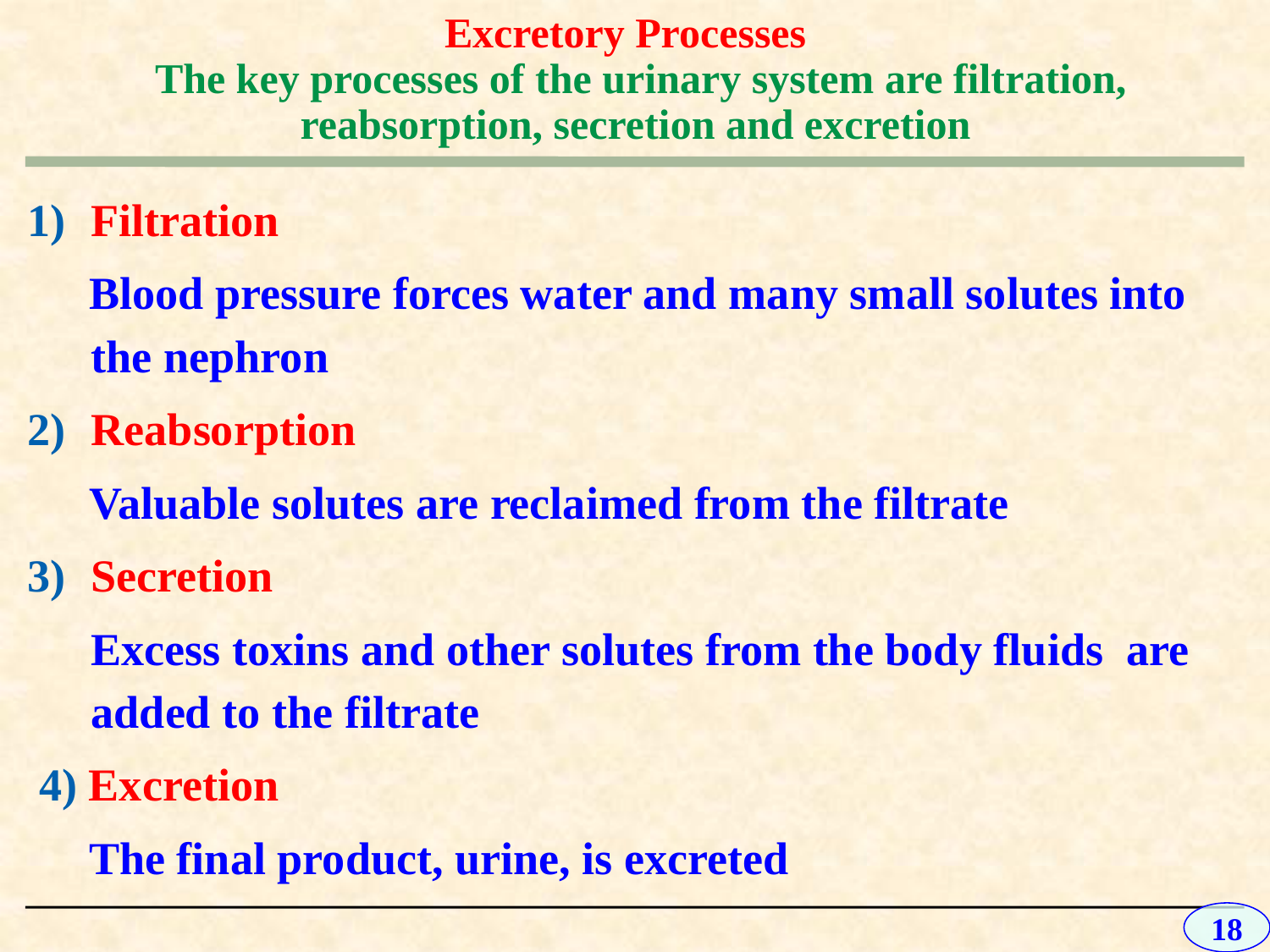

# Excretory Processes The key processes of the urinary system are filtration, reabsorption, secretion and excretion

Filtration
Blood pressure forces water and many small solutes into the nephron
Reabsorption
Valuable solutes are reclaimed from the filtrate
Secretion
Excess toxins and other solutes from the body fluids  are added to the filtrate
 4) Excretion
The final product, urine, is excreted
18